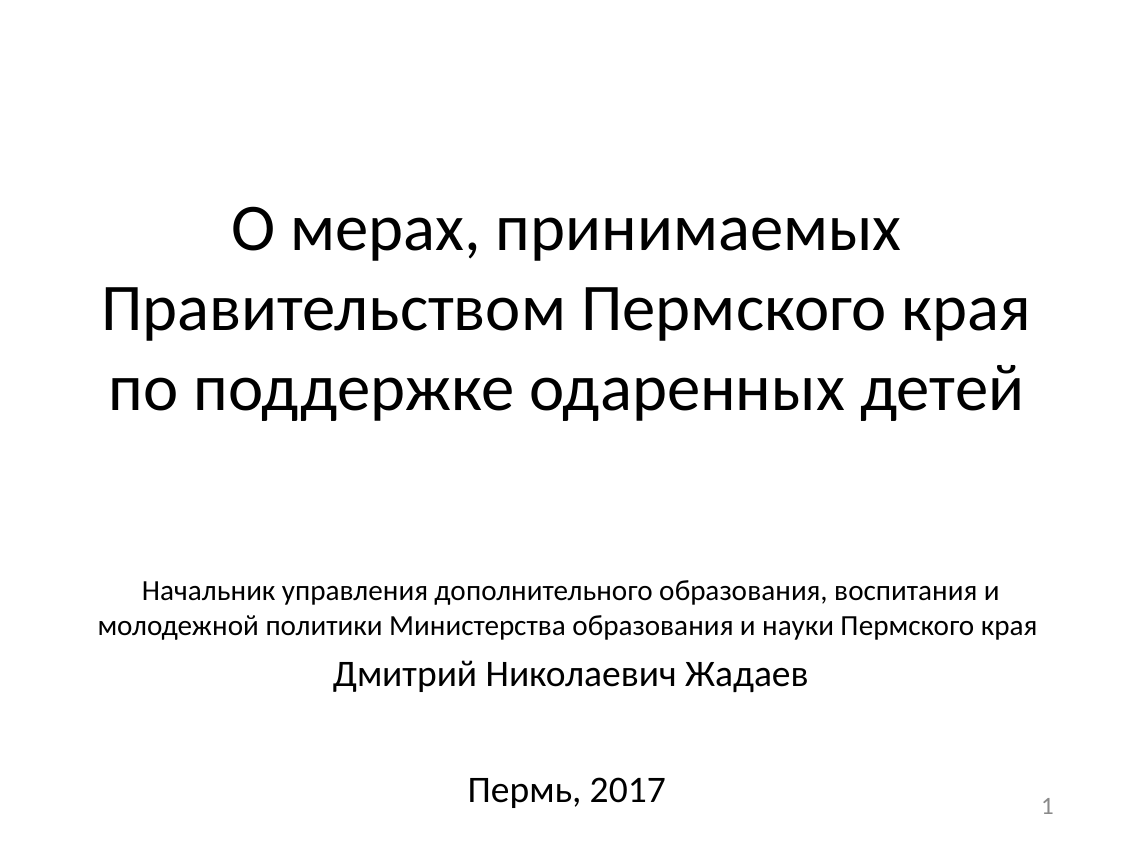

# О мерах, принимаемых Правительством Пермского края по поддержке одаренных детей
Начальник управления дополнительного образования, воспитания и молодежной политики Министерства образования и науки Пермского края
Дмитрий Николаевич Жадаев
Пермь, 2017
1